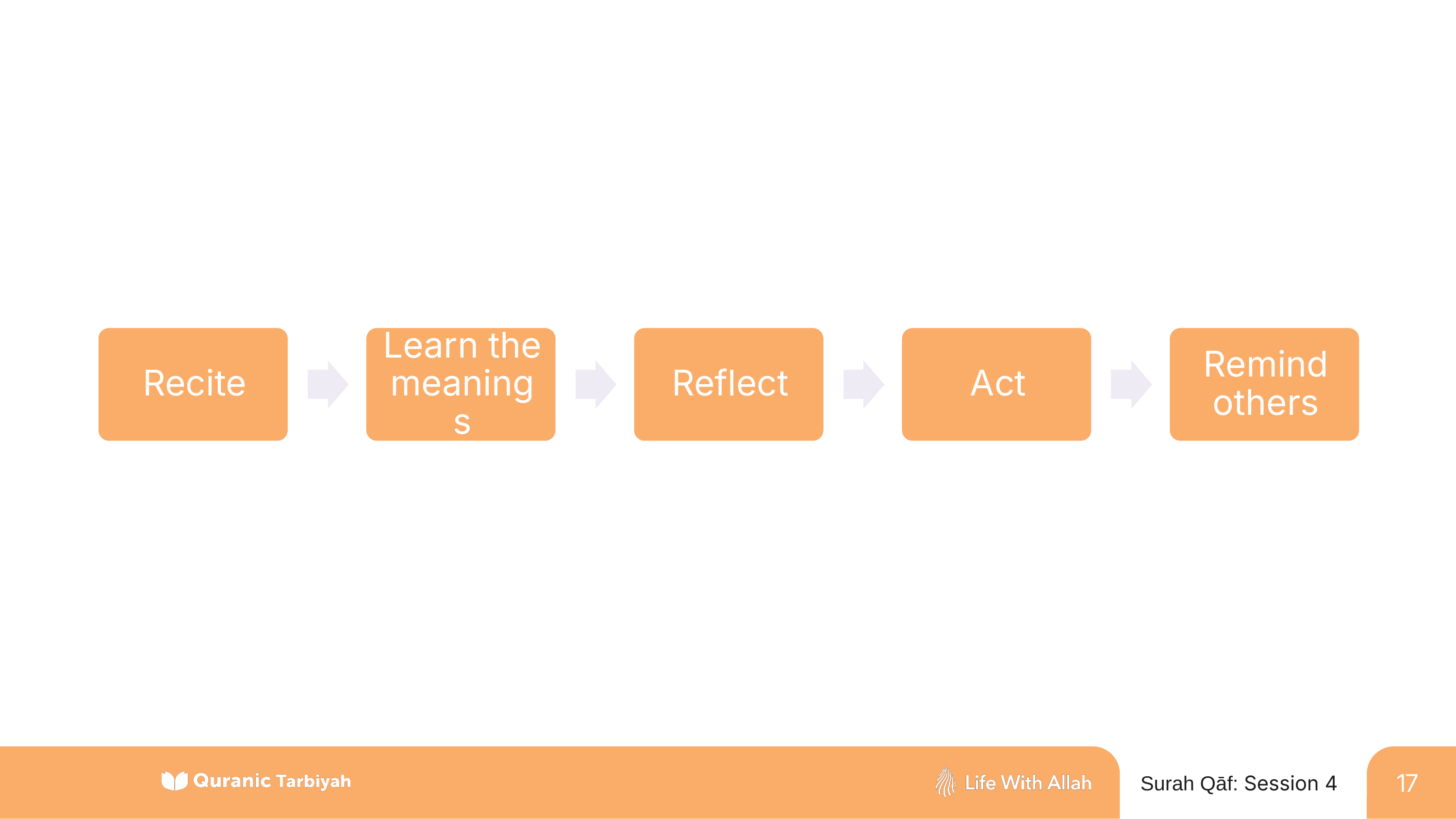

Recite

Learn the meanings

Reflect

Act

Remind others